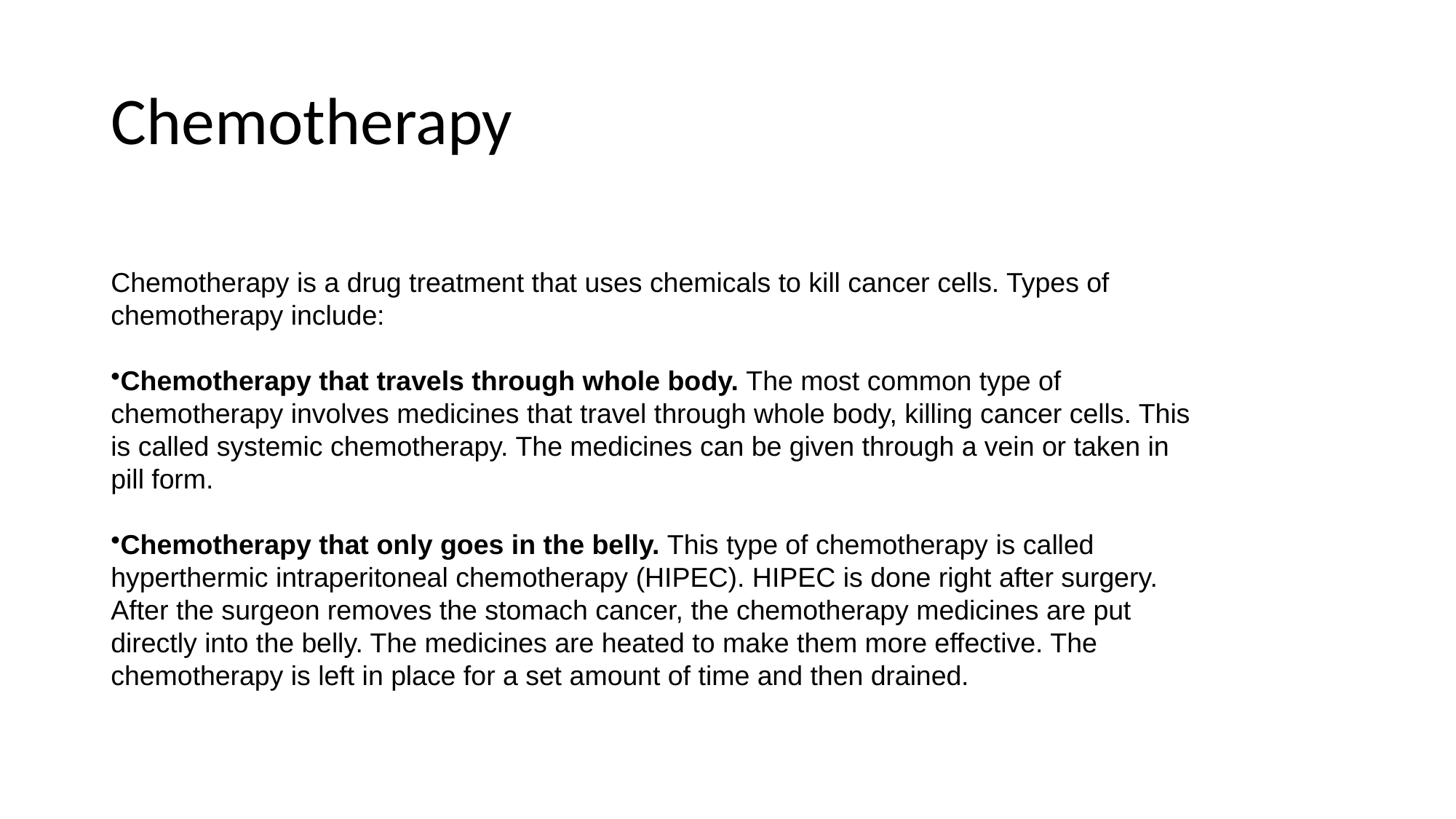

# Chemotherapy
Chemotherapy is a drug treatment that uses chemicals to kill cancer cells. Types of chemotherapy include:

Chemotherapy that travels through whole body. The most common type of chemotherapy involves medicines that travel through whole body, killing cancer cells. This is called systemic chemotherapy. The medicines can be given through a vein or taken in pill form.

Chemotherapy that only goes in the belly. This type of chemotherapy is called hyperthermic intraperitoneal chemotherapy (HIPEC). HIPEC is done right after surgery. After the surgeon removes the stomach cancer, the chemotherapy medicines are put directly into the belly. The medicines are heated to make them more effective. The chemotherapy is left in place for a set amount of time and then drained.